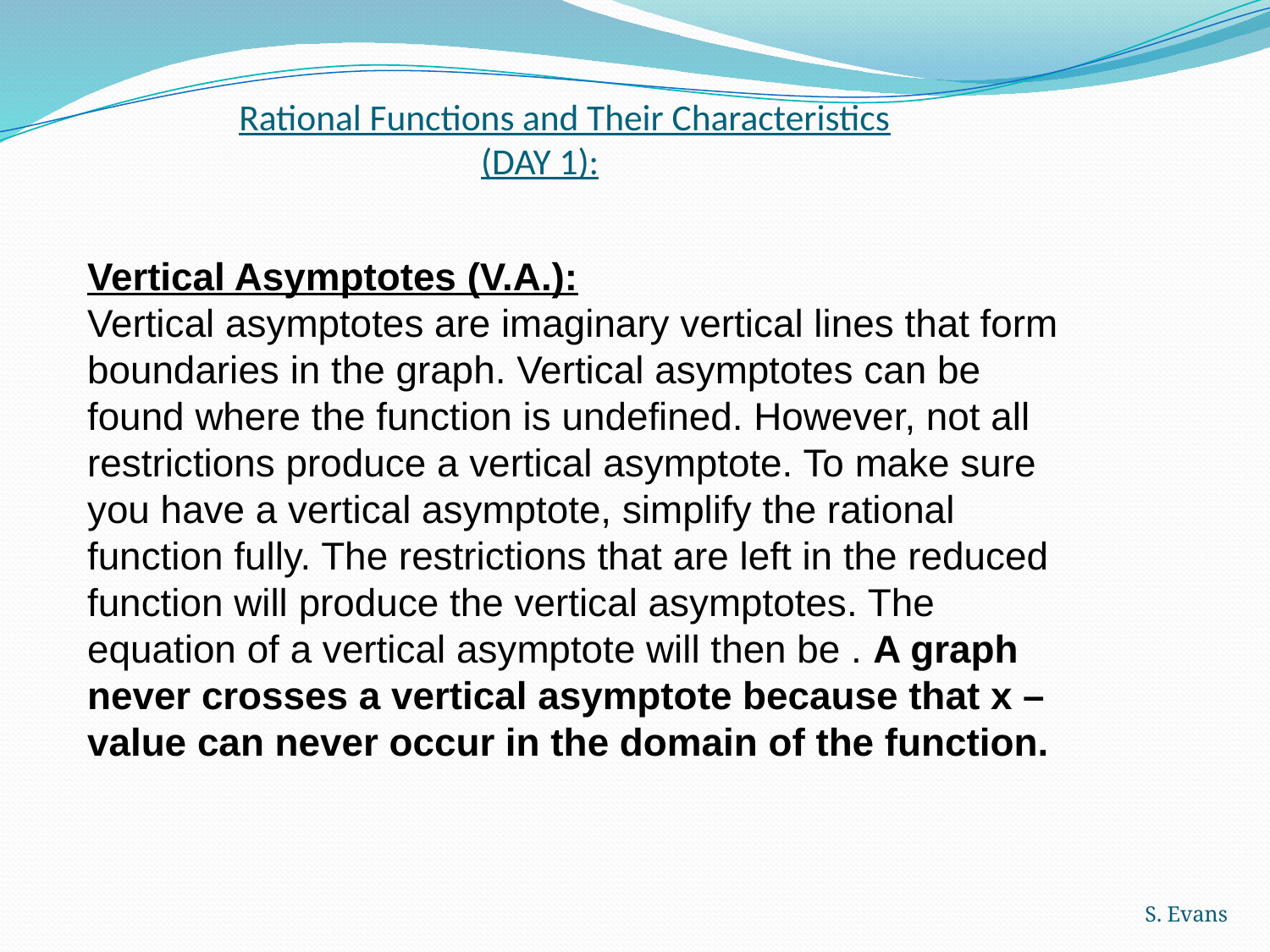

# Rational Functions and Their Characteristics (DAY 1):

Vertical Asymptotes (V.A.):
Vertical asymptotes are imaginary vertical lines that form boundaries in the graph. Vertical asymptotes can be found where the function is undefined. However, not all restrictions produce a vertical asymptote. To make sure you have a vertical asymptote, simplify the rational function fully. The restrictions that are left in the reduced function will produce the vertical asymptotes. The equation of a vertical asymptote will then be . A graph never crosses a vertical asymptote because that x – value can never occur in the domain of the function.
S. Evans